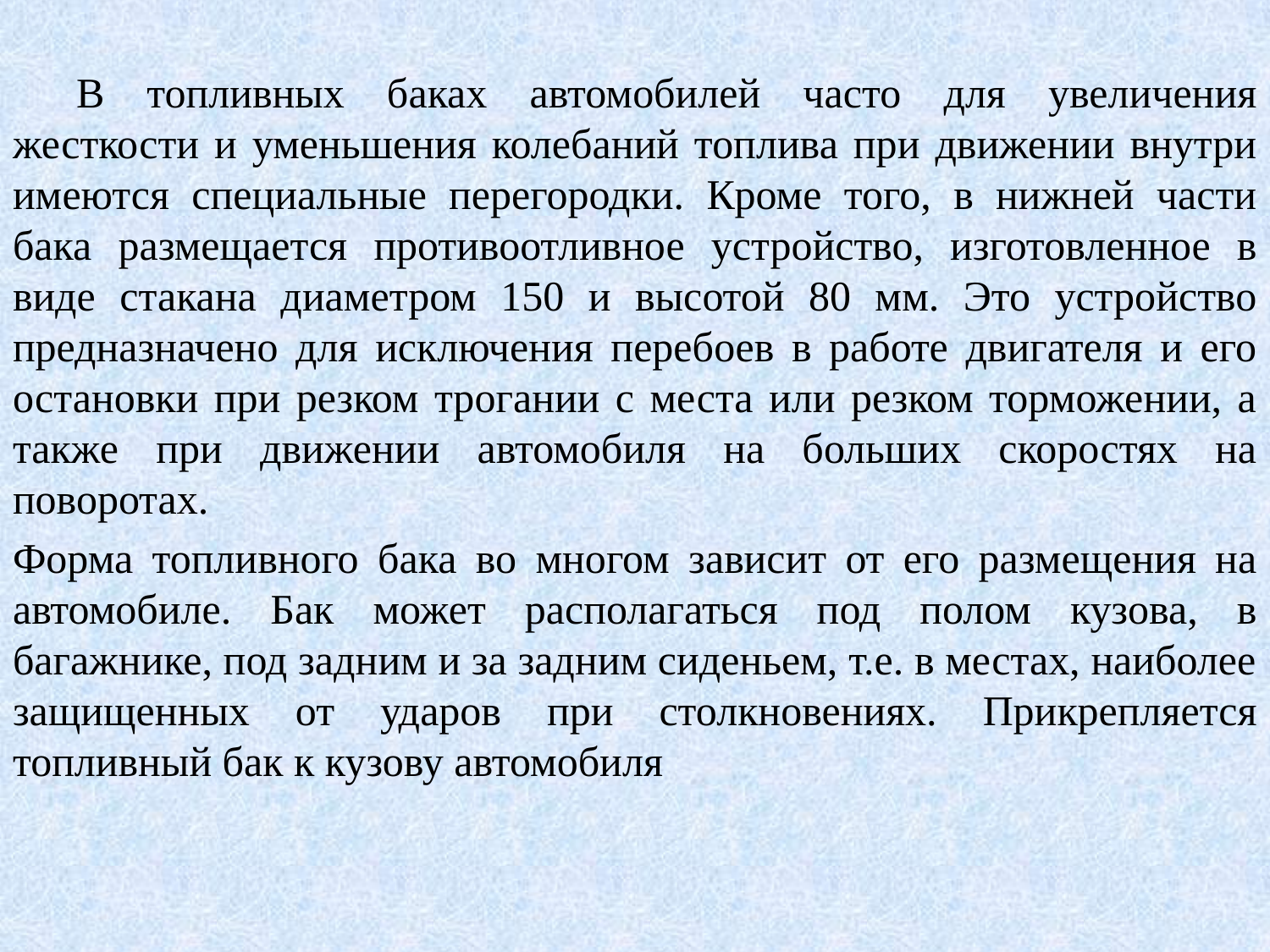

В топливных баках автомобилей часто для увеличения жесткости и уменьшения колебаний топлива при движении внутри имеются специальные перегородки. Кроме того, в нижней части бака размещается противоотливное устройство, изготовленное в виде стакана диаметром 150 и высотой 80 мм. Это устройство предназначено для исключения перебоев в работе двигателя и его остановки при резком трогании с места или резком торможении, а также при движении автомобиля на больших скоростях на поворотах.
Форма топливного бака во многом зависит от его размещения на автомобиле. Бак может располагаться под полом кузова, в багажнике, под задним и за задним сиденьем, т.е. в местах, наиболее защищенных от ударов при столкновениях. Прикрепляется топливный бак к кузову автомобиля